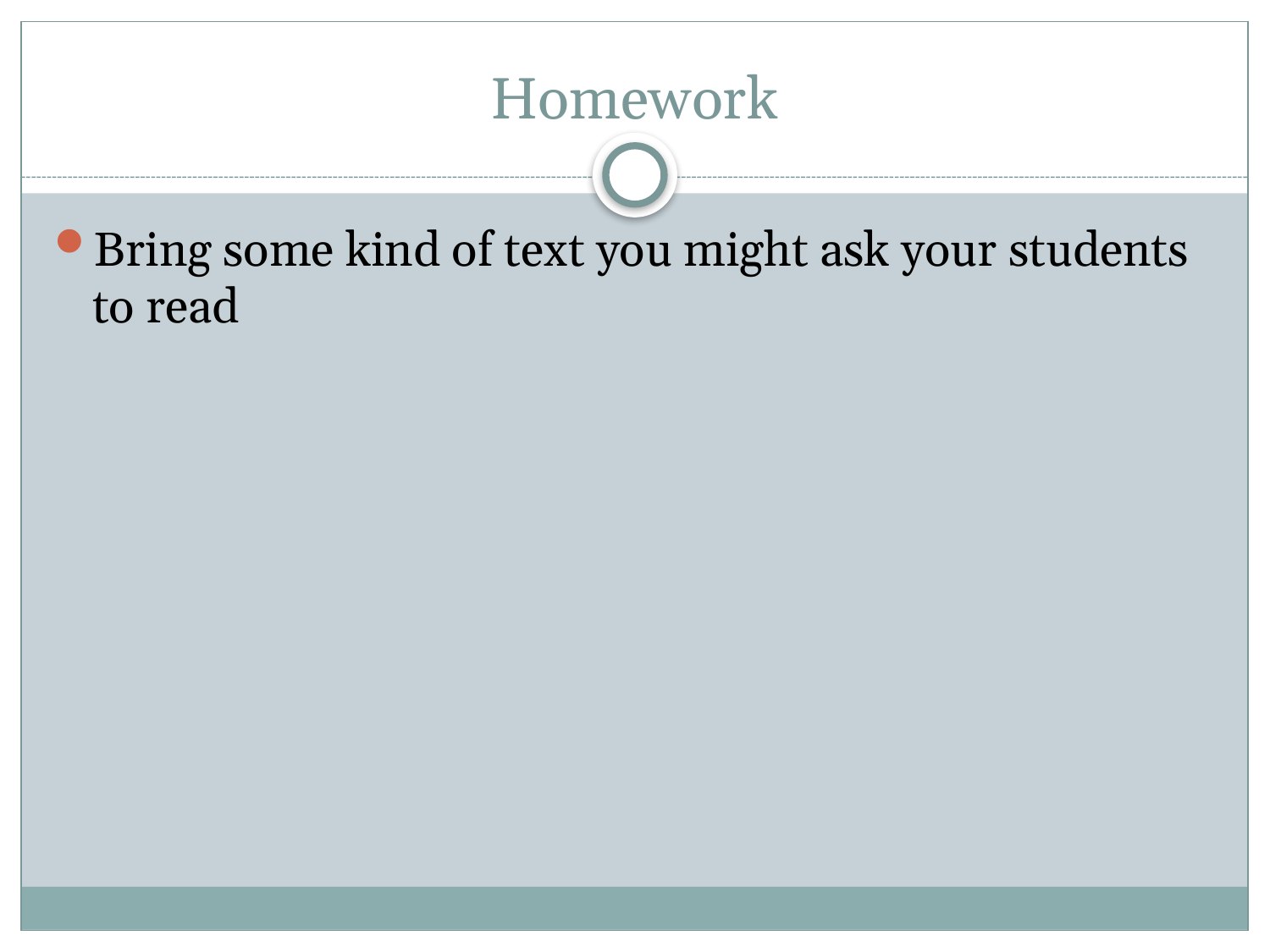

# Homework
Bring some kind of text you might ask your students to read